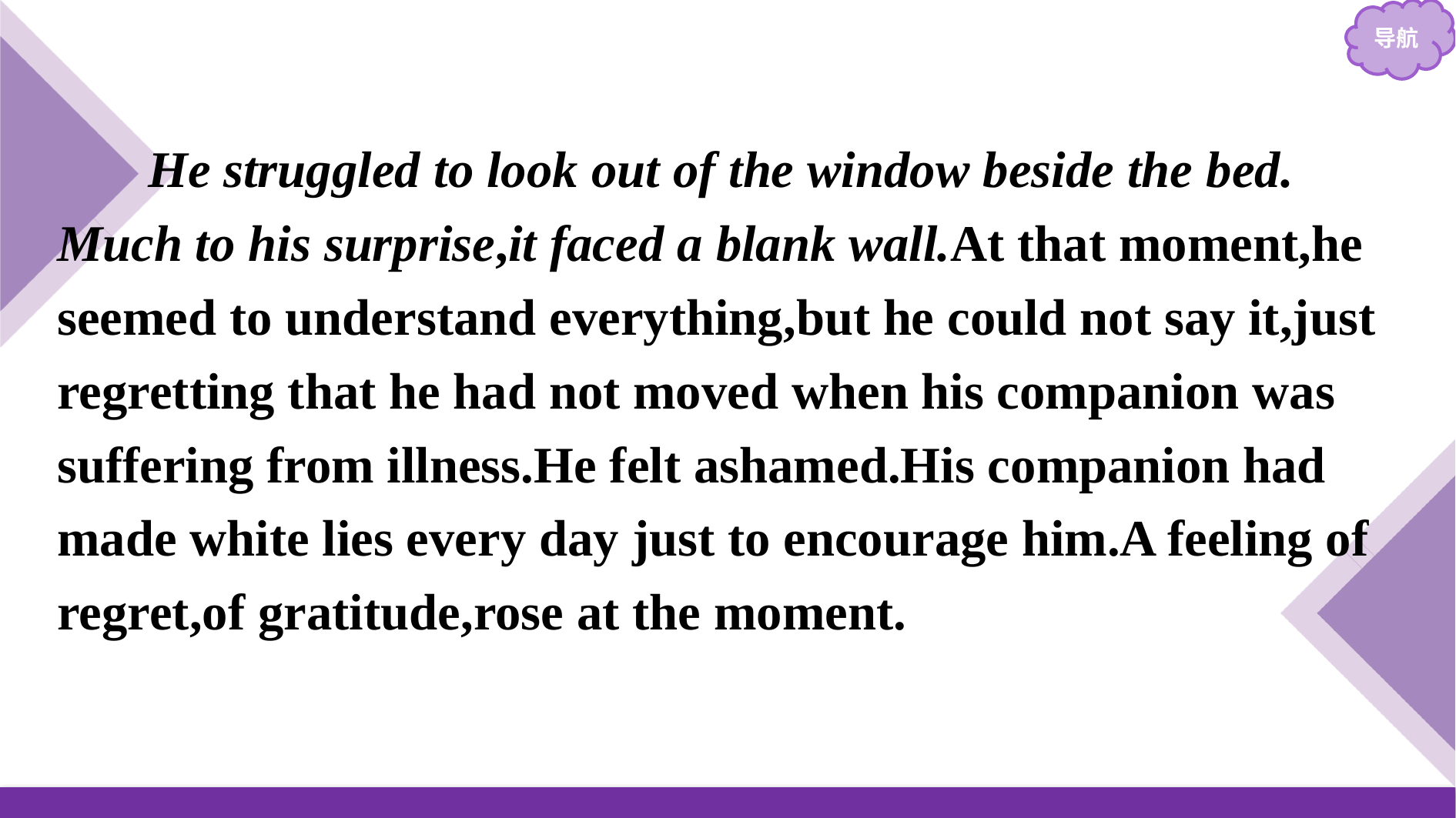

He struggled to look out of the window beside the bed. Much to his surprise,it faced a blank wall.At that moment,he seemed to understand everything,but he could not say it,just regretting that he had not moved when his companion was suffering from illness.He felt ashamed.His companion had made white lies every day just to encourage him.A feeling of regret,of gratitude,rose at the moment.